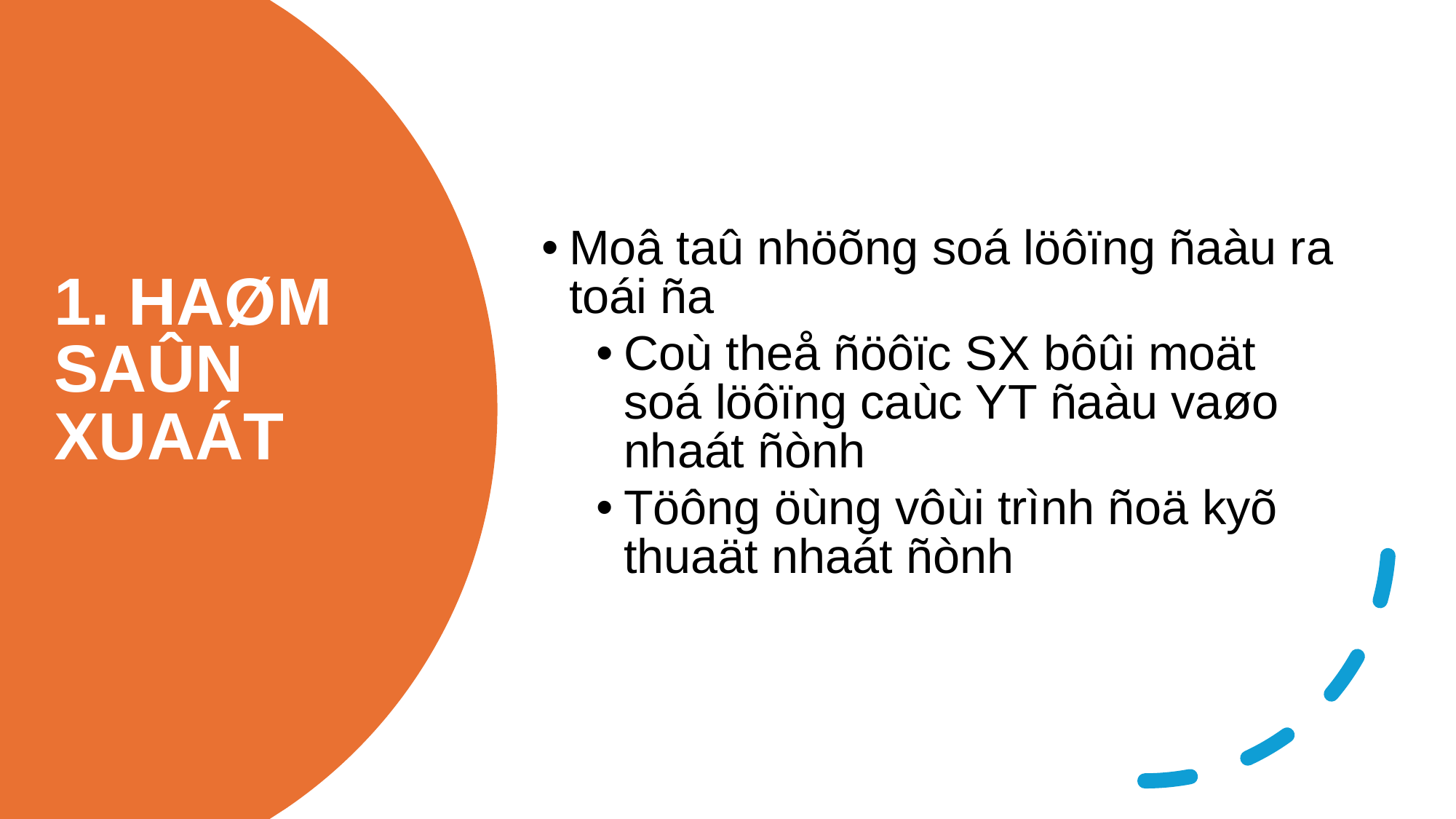

Moâ taû nhöõng soá löôïng ñaàu ra toái ña
Coù theå ñöôïc SX bôûi moät soá löôïng caùc YT ñaàu vaøo nhaát ñònh
Töông öùng vôùi trình ñoä kyõ thuaät nhaát ñònh
1. HAØM SAÛN XUAÁT